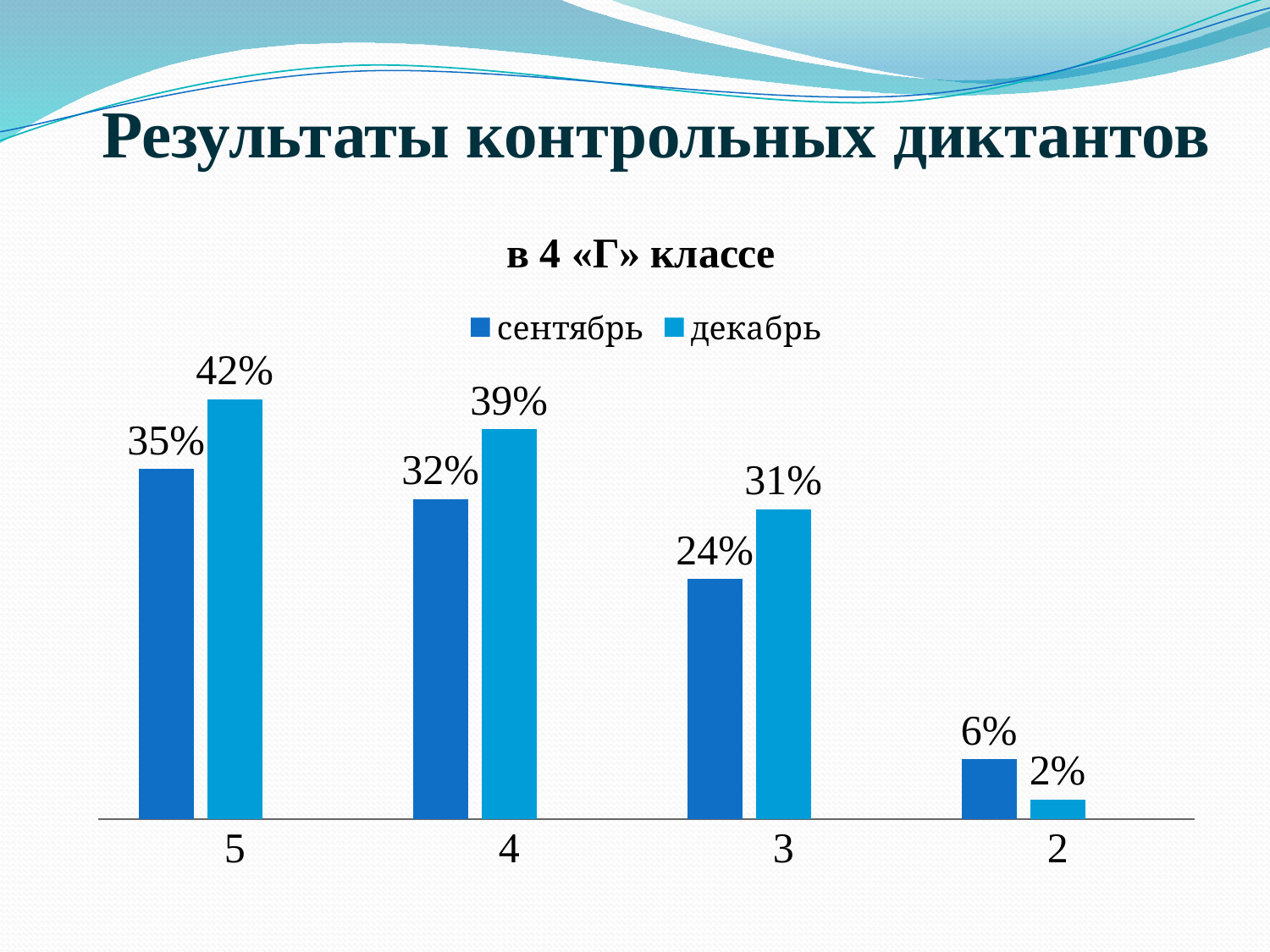

# Результаты контрольных диктантов

### Chart: в 4 «Г» классе

| Category | сентябрь | декабрь | Столбец1 |
|---|---|---|---|
| 5 | 0.35 | 0.42 | None |
| 4 | 0.32 | 0.39 | None |
| 3 | 0.24 | 0.31 | None |
| 2 | 0.06 | 0.02 | None |